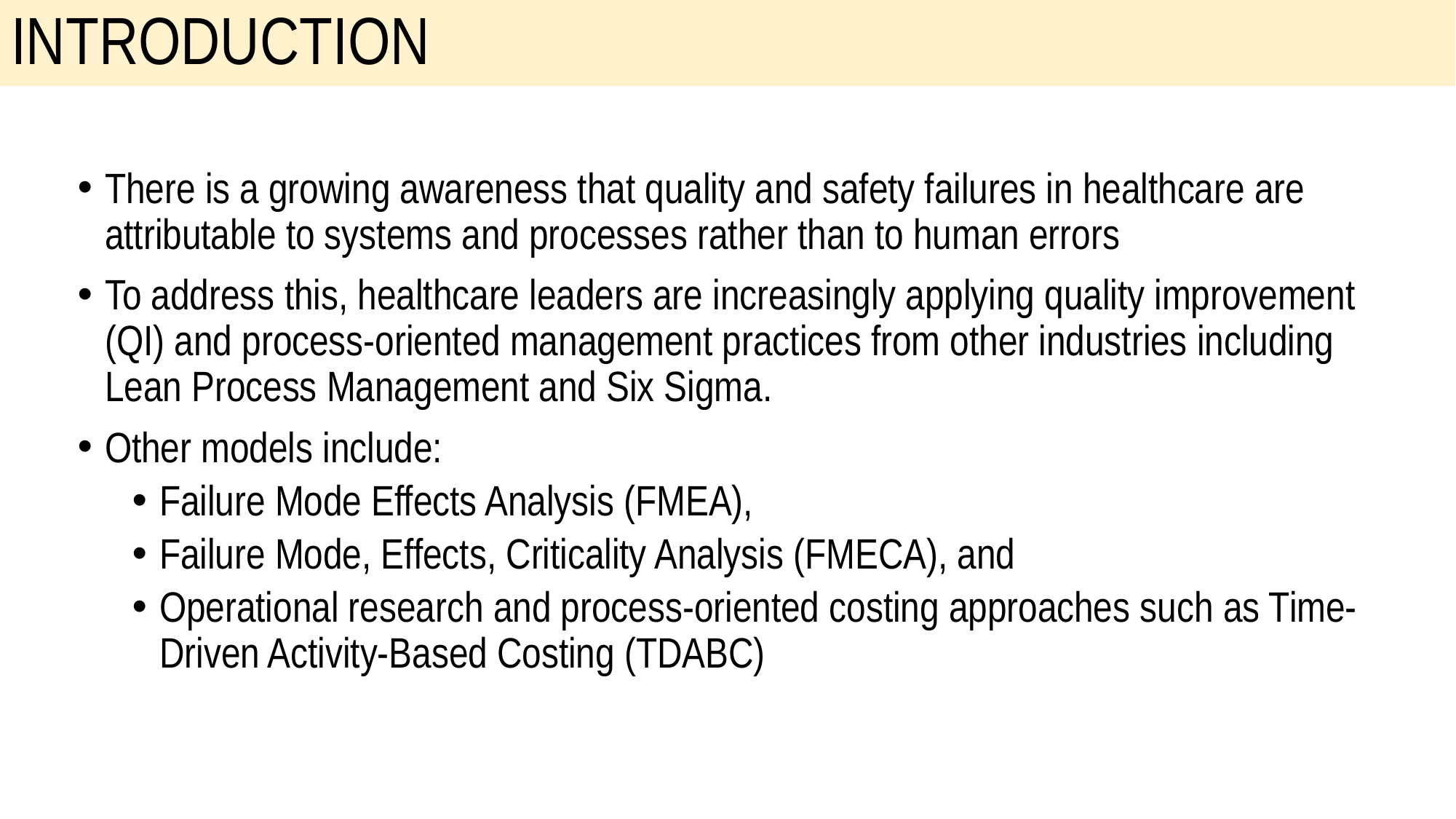

# INTRODUCTION
There is a growing awareness that quality and safety failures in healthcare are attributable to systems and processes rather than to human errors
To address this, healthcare leaders are increasingly applying quality improvement (QI) and process-oriented management practices from other industries including Lean Process Management and Six Sigma.
Other models include:
Failure Mode Effects Analysis (FMEA),
Failure Mode, Effects, Criticality Analysis (FMECA), and
Operational research and process-oriented costing approaches such as Time-Driven Activity-Based Costing (TDABC)